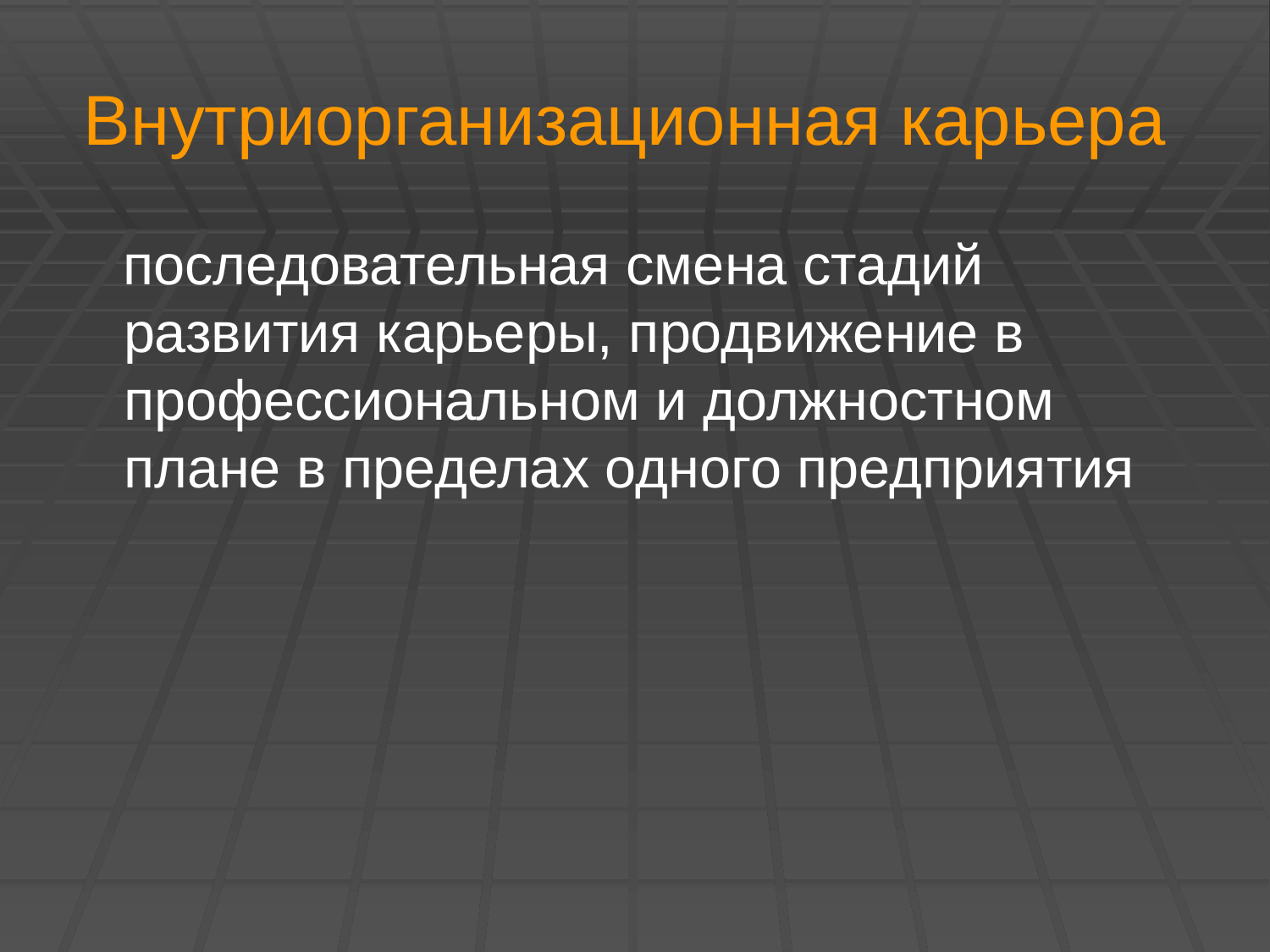

# Внутриорганизационная карьера
   последовательная смена стадий развития карьеры, продвижение в профессиональном и должностном плане в пределах одного предприятия